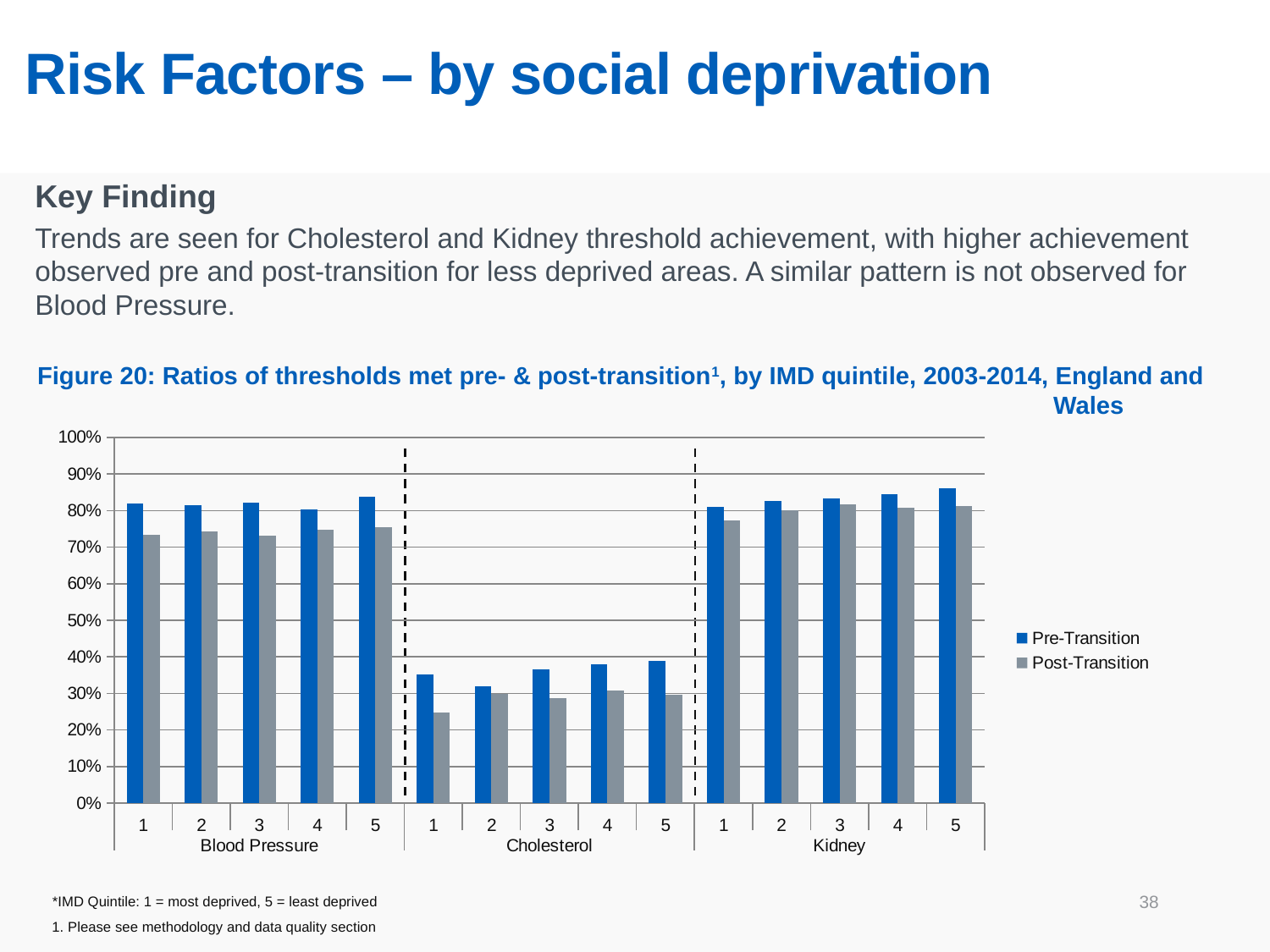

# Risk Factors – by social deprivation
Key Finding
Trends are seen for Cholesterol and Kidney threshold achievement, with higher achievement observed pre and post-transition for less deprived areas. A similar pattern is not observed for Blood Pressure.
Figure 20: Ratios of thresholds met pre- & post-transition1, by IMD quintile, 2003-2014, England and 								Wales

### Chart

| Category | Pre-Transition | Post-Transition |
|---|---|---|
| 1 | 0.8183934807916181 | 0.7343470483005367 |
| 2 | 0.8138013087447947 | 0.7420237010027347 |
| 3 | 0.821488528259653 | 0.7312252964426877 |
| 4 | 0.8027624309392265 | 0.7471466198419666 |
| 5 | 0.8379424778761062 | 0.7542026351658337 |
| 1 | 0.35203520352035206 | 0.246996996996997 |
| 2 | 0.3186558516801854 | 0.2980332829046899 |
| 3 | 0.36681715575620766 | 0.2863468634686347 |
| 4 | 0.3798449612403101 | 0.3074626865671642 |
| 5 | 0.3893129770992366 | 0.2953682611996963 |
| 1 | 0.8097165991902834 | 0.7733860342555995 |
| 2 | 0.8260211800302572 | 0.8 |
| 3 | 0.8342465753424657 | 0.818075117370892 |
| 4 | 0.8455284552845529 | 0.8076923076923077 |
| 5 | 0.8604992657856094 | 0.8117106773823192 |
38
 *IMD Quintile: 1 = most deprived, 5 = least deprived
1. Please see methodology and data quality section